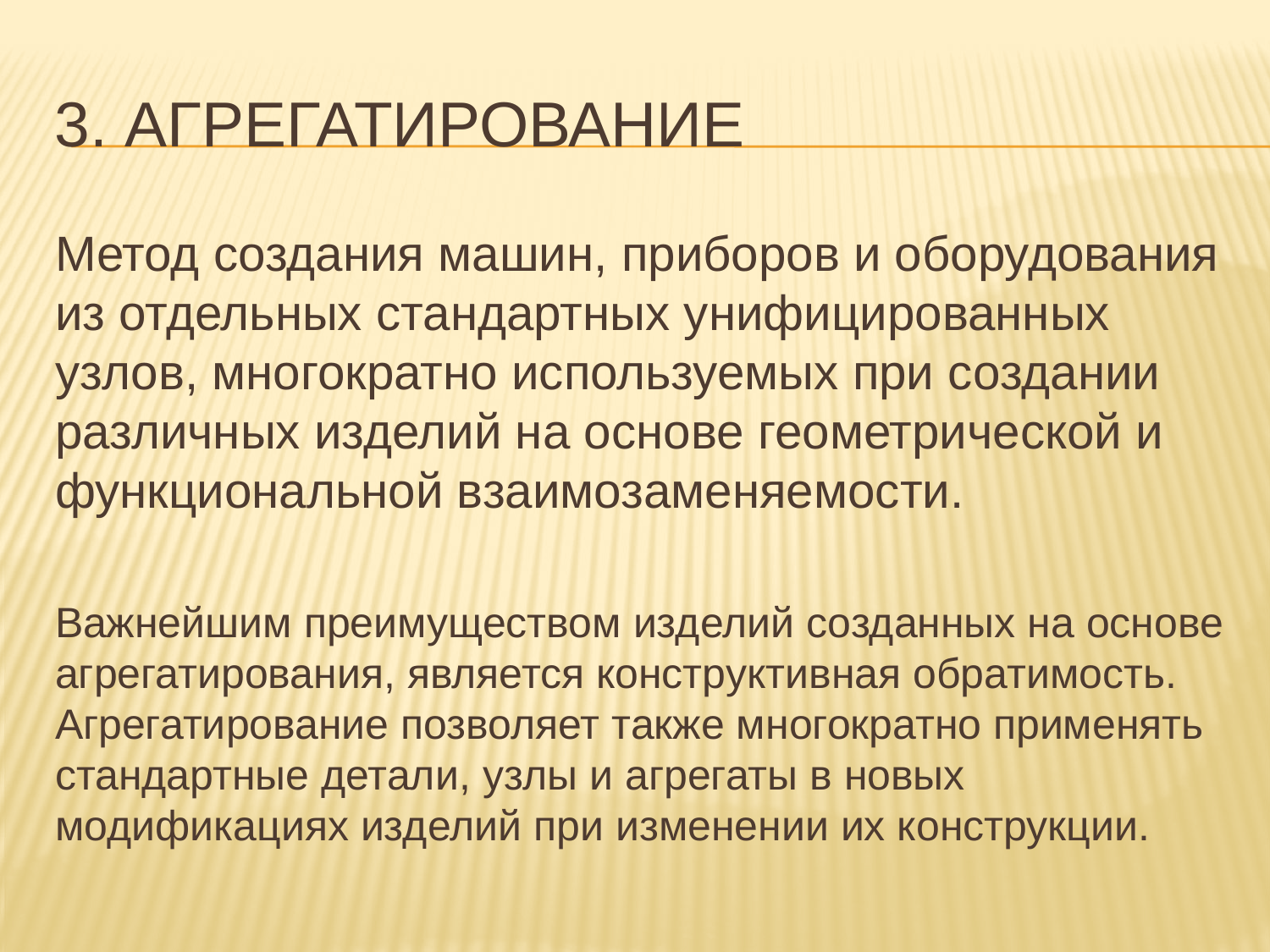

# 3. агрегатирование
Метод создания машин, приборов и оборудования из отдельных стандартных унифицированных узлов, многократно используемых при создании различных изделий на основе геометрической и функциональной взаимозаменяемости.

Важнейшим преимуществом изделий созданных на основе агрегатирования, является конструктивная обратимость. Агрегатирование позволяет также многократно применять стандартные детали, узлы и агрегаты в новых модификациях изделий при изменении их конструкции.